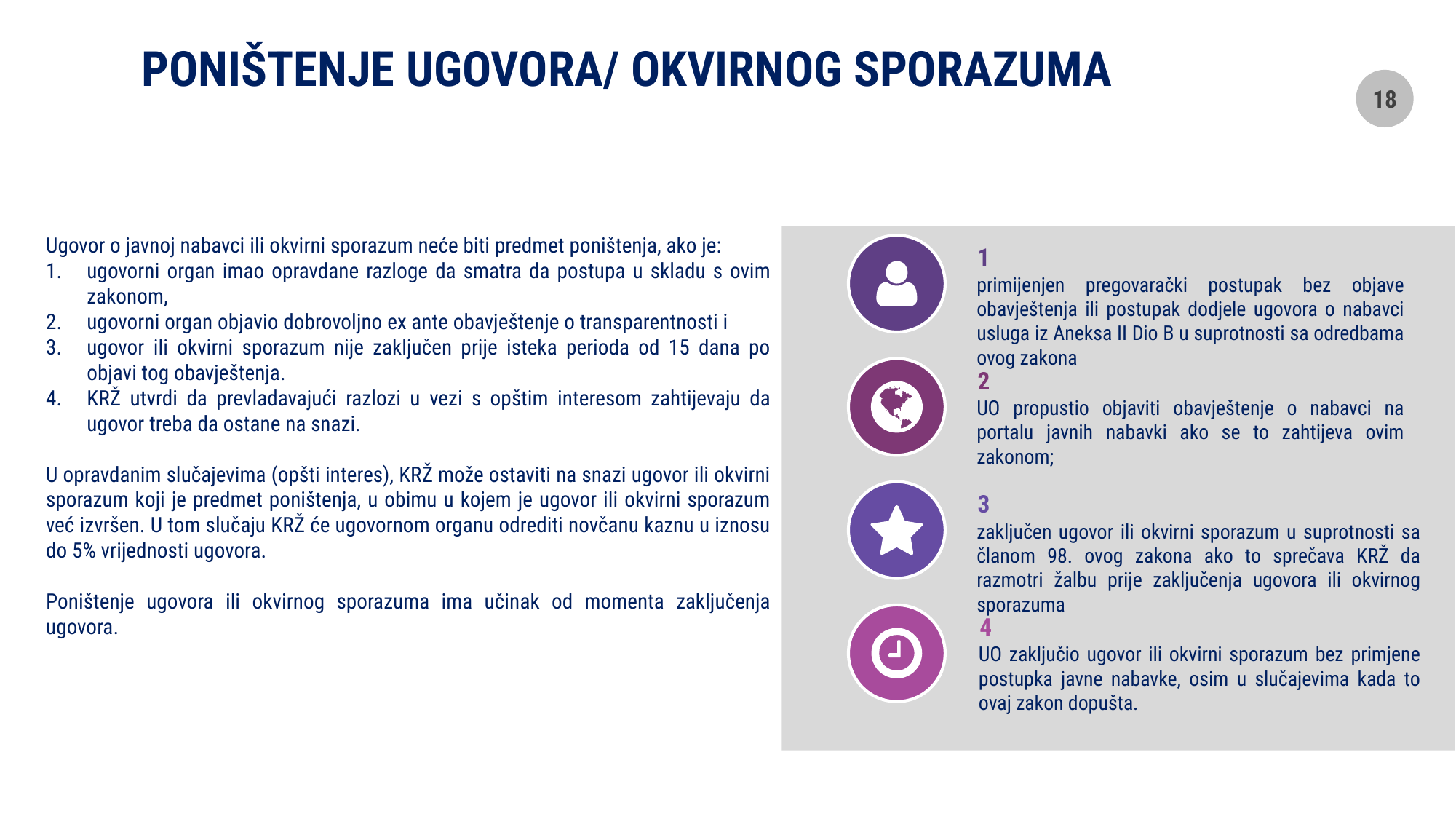

# PONIŠTENJE UGOVORA/ OKVIRNOG SPORAZUMA
Ugovor o javnoj nabavci ili okvirni sporazum neće biti predmet poništenja, ako je:
ugovorni organ imao opravdane razloge da smatra da postupa u skladu s ovim zakonom,
ugovorni organ objavio dobrovoljno ex ante obavještenje o transparentnosti i
ugovor ili okvirni sporazum nije zaključen prije isteka perioda od 15 dana po objavi tog obavještenja.
KRŽ utvrdi da prevladavajući razlozi u vezi s opštim interesom zahtijevaju da ugovor treba da ostane na snazi.

U opravdanim slučajevima (opšti interes), KRŽ može ostaviti na snazi ugovor ili okvirni sporazum koji je predmet poništenja, u obimu u kojem je ugovor ili okvirni sporazum već izvršen. U tom slučaju KRŽ će ugovornom organu odrediti novčanu kaznu u iznosu do 5% vrijednosti ugovora.

Poništenje ugovora ili okvirnog sporazuma ima učinak od momenta zaključenja ugovora.

1
primijenjen pregovarački postupak bez objave obavještenja ili postupak dodjele ugovora o nabavci usluga iz Aneksa II Dio B u suprotnosti sa odredbama ovog zakona

2
UO propustio objaviti obavještenje o nabavci na portalu javnih nabavki ako se to zahtijeva ovim zakonom;

3
zaključen ugovor ili okvirni sporazum u suprotnosti sa članom 98. ovog zakona ako to sprečava KRŽ da razmotri žalbu prije zaključenja ugovora ili okvirnog sporazuma

4
UO zaključio ugovor ili okvirni sporazum bez primjene postupka javne nabavke, osim u slučajevima kada to ovaj zakon dopušta.